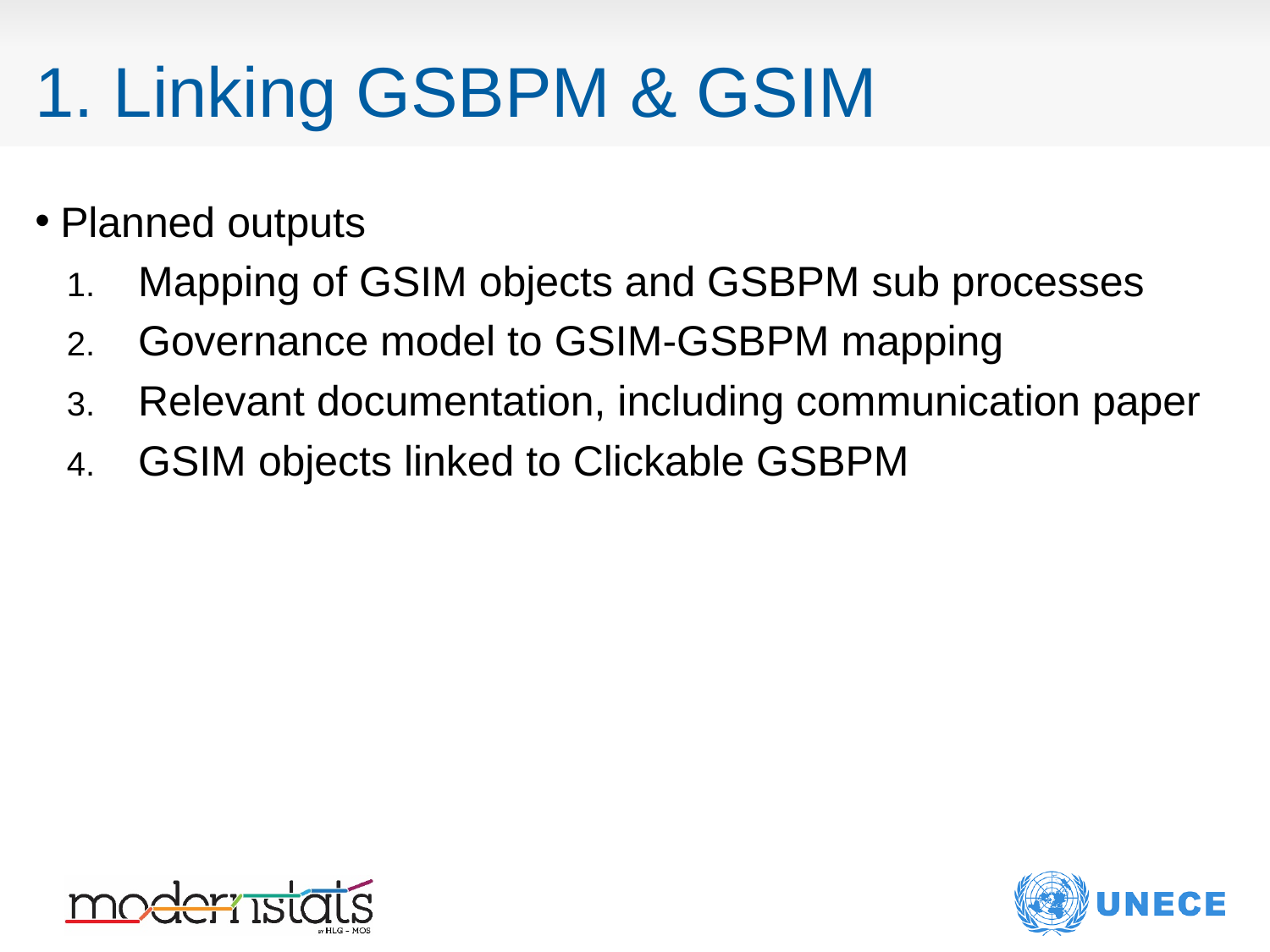

# 1. Linking GSBPM & GSIM
Planned outputs
Mapping of GSIM objects and GSBPM sub processes
Governance model to GSIM-GSBPM mapping
Relevant documentation, including communication paper
GSIM objects linked to Clickable GSBPM